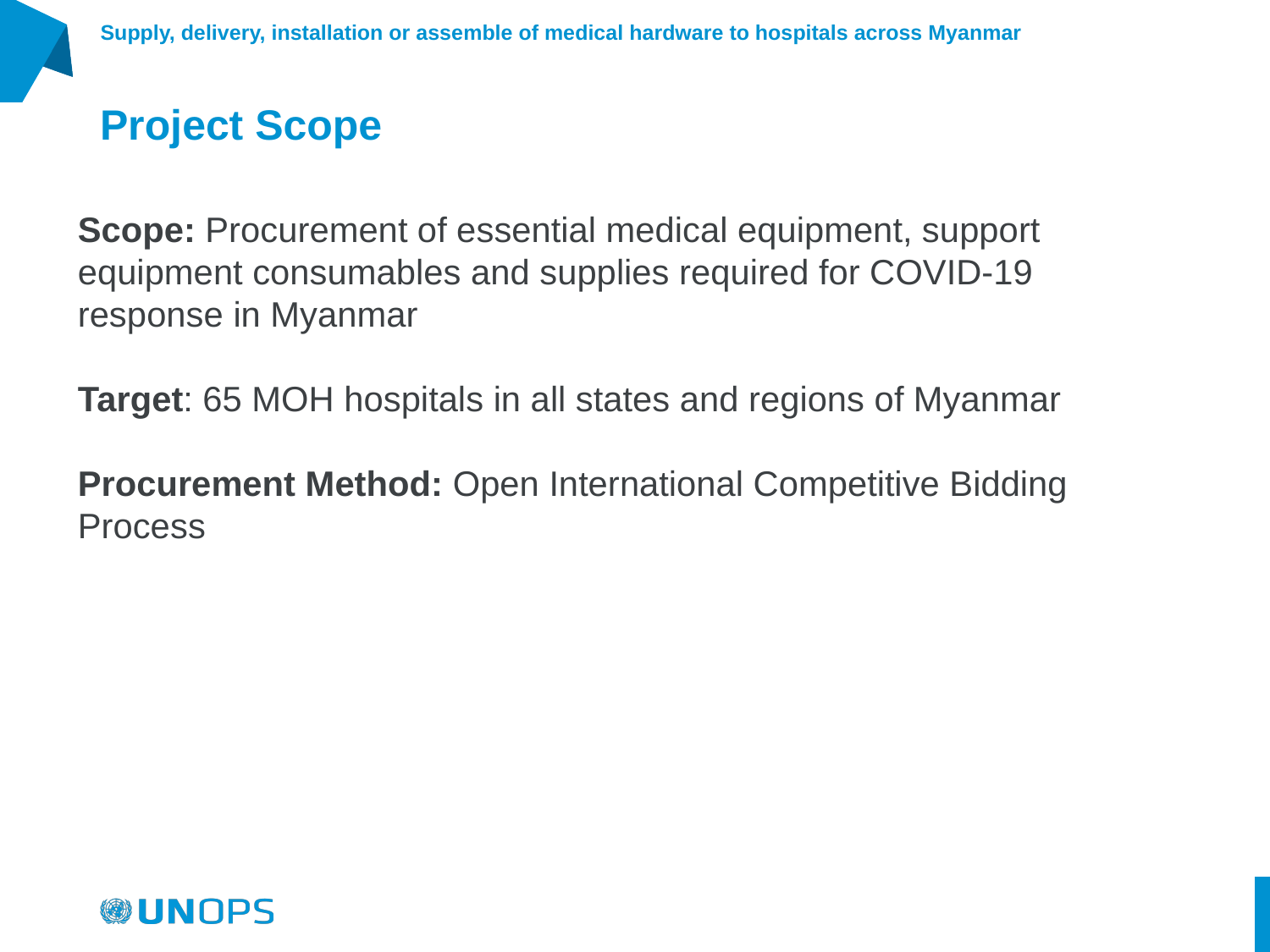

Supply, delivery, installation or assemble of medical hardware to hospitals across Myanmar
# Project Scope

Scope: Procurement of essential medical equipment, support equipment consumables and supplies required for COVID-19 response in Myanmar

Target: 65 MOH hospitals in all states and regions of Myanmar

Procurement Method: Open International Competitive Bidding Process